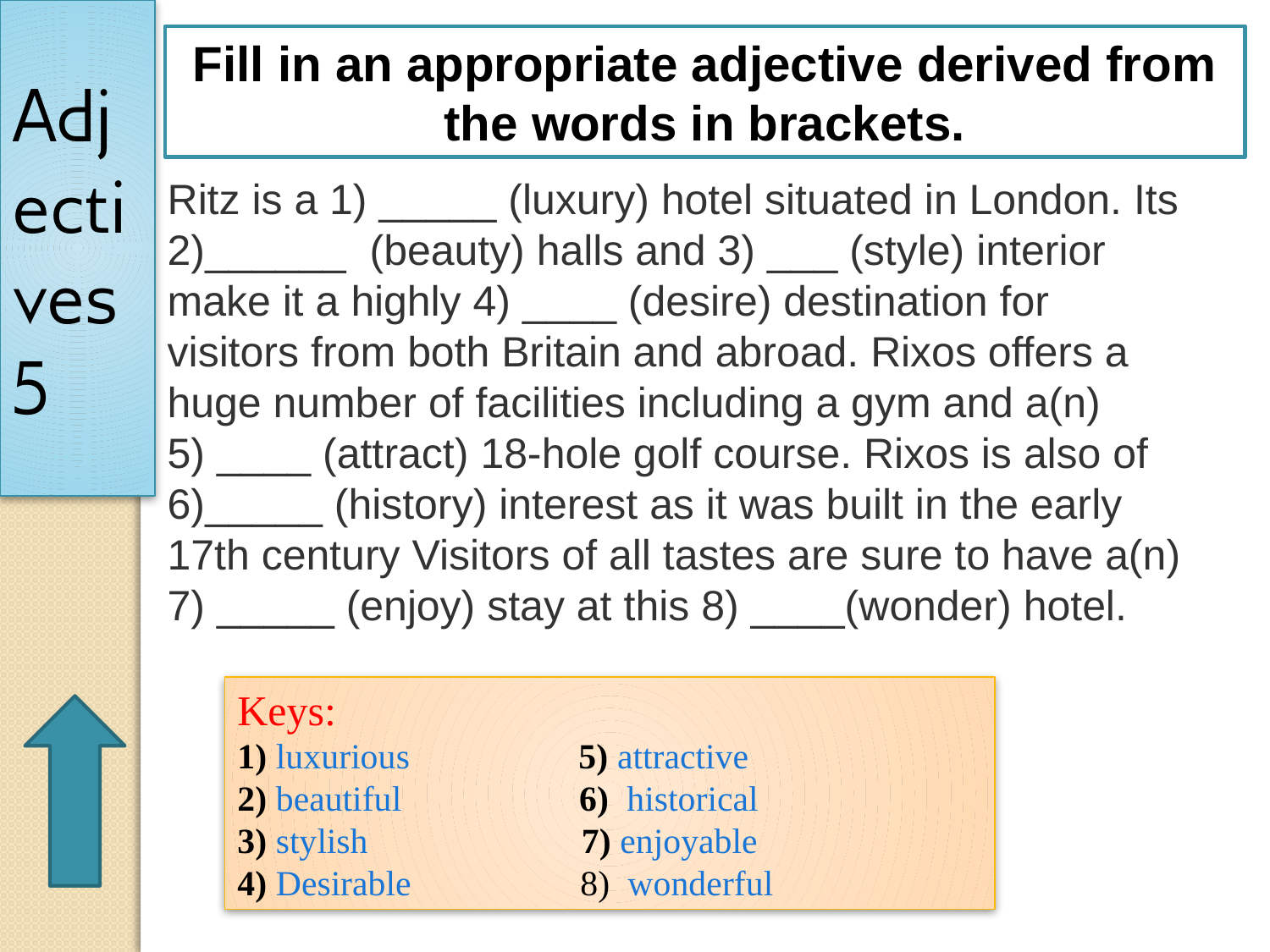

# Adjectives 5
Fill in an appropriate adjective derived from the words in brackets.
Ritz is a 1) _____ (luxury) hotel situated in London. Its 2)______  (beauty) halls and 3) ___ (style) interior make it a highly 4) ____ (desire) destination for visitors from both Britain and abroad. Rixos offers a huge number of facilities including a gym and a(n) 5) ____ (attract) 18-hole golf course. Rixos is also of 6)_____ (history) interest as it was built in the early 17th century Visitors of all tastes are sure to have a(n) 7) _____ (enjoy) stay at this 8) ____(wonder) hotel.
Keys:
1) luxurious                   5) attractive
2) beautiful                    6)  historical
3) stylish                        7) enjoyable
4) Desirable                   8)  wonderful